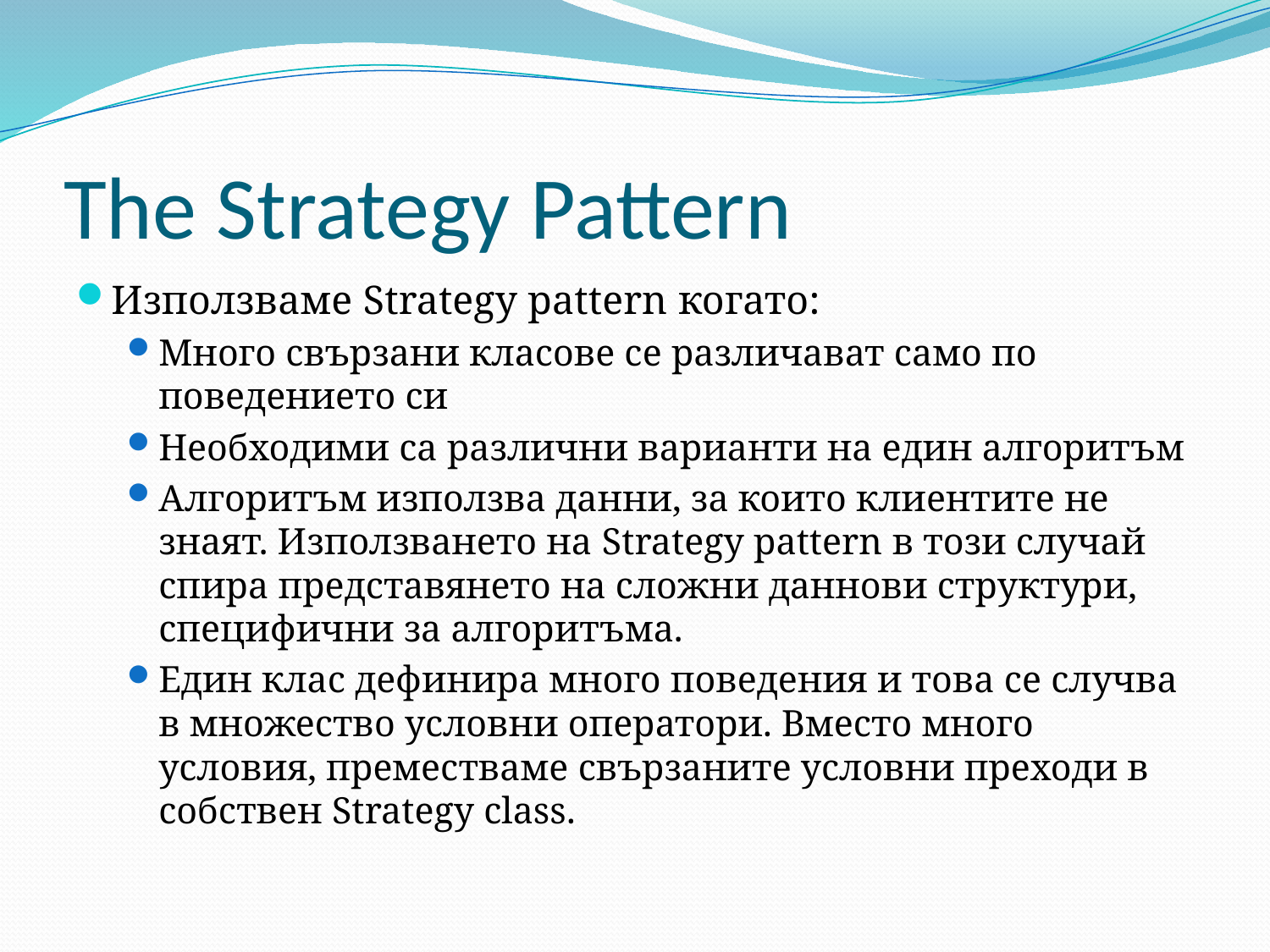

# The Strategy Pattern
Използваме Strategy pattern когато:
Много свързани класове се различават само по поведението си
Необходими са различни варианти на един алгоритъм
Алгоритъм използва данни, за които клиентите не знаят. Използването на Strategy pattern в този случай спира представянето на сложни даннови структури, специфични за алгоритъма.
Един клас дефинира много поведения и това се случва в множество условни оператори. Вместо много условия, преместваме свързаните условни преходи в собствен Strategy class.